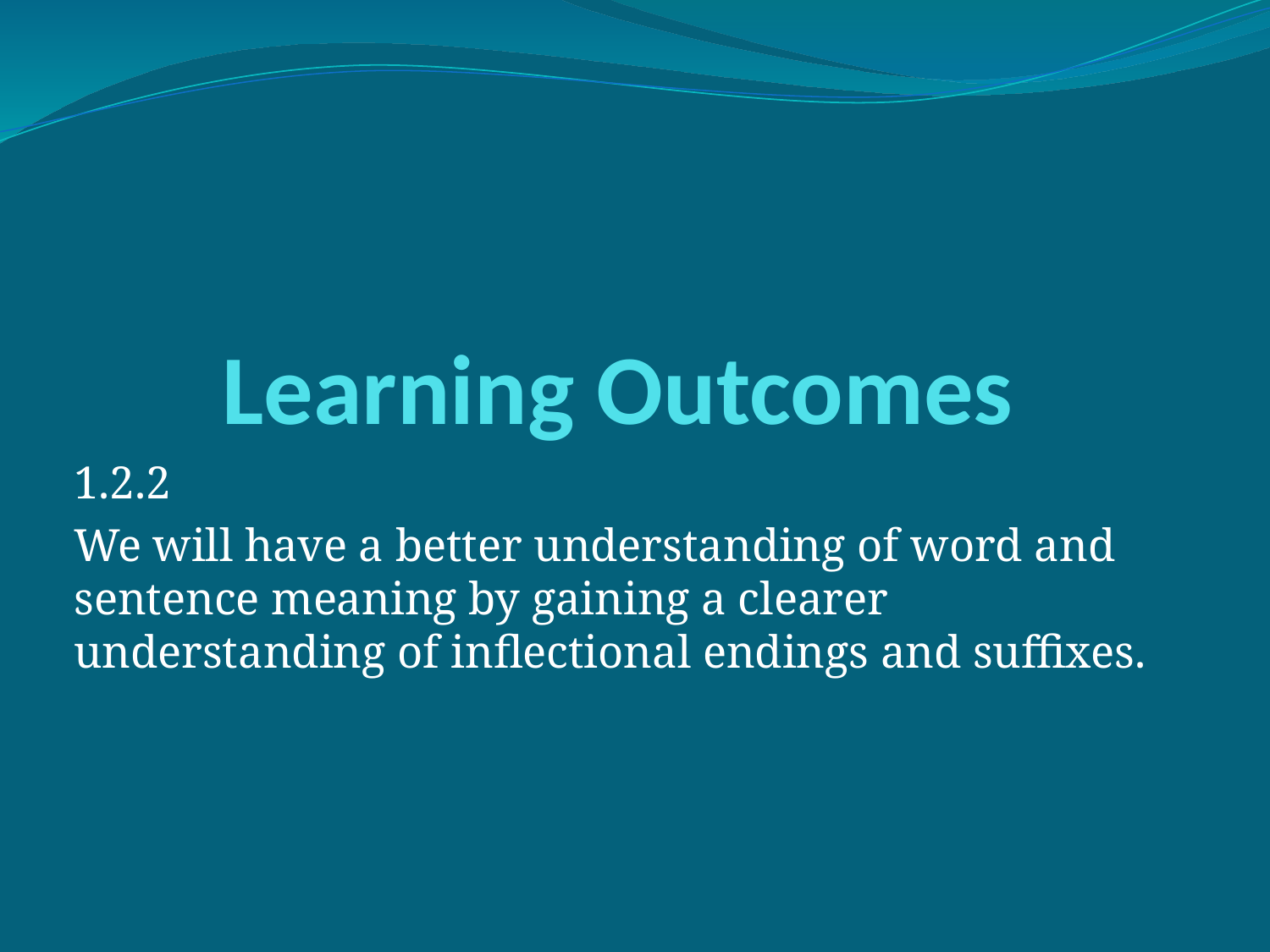

# Learning Outcomes
1.2.2
We will have a better understanding of word and sentence meaning by gaining a clearer understanding of inflectional endings and suffixes.